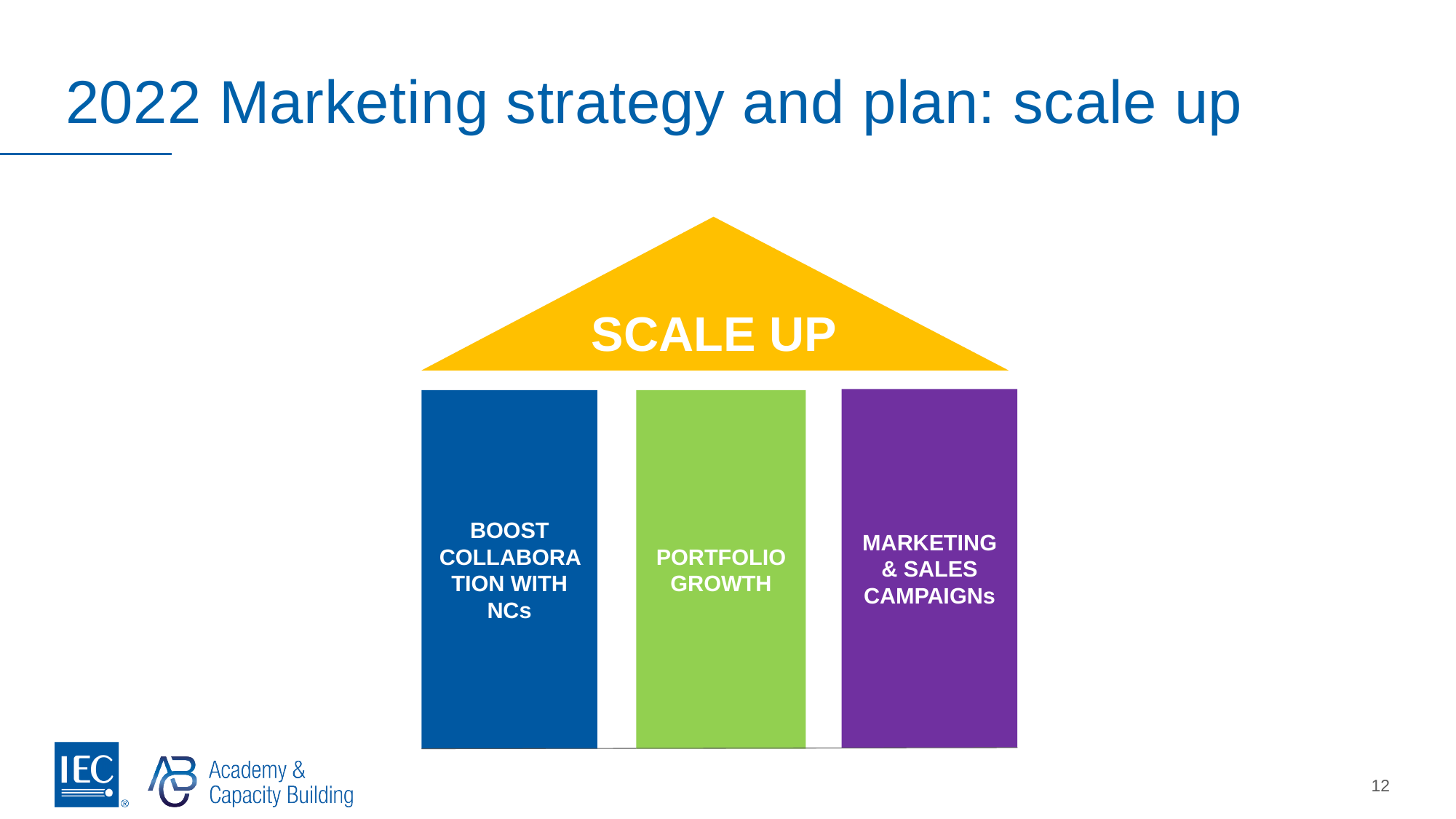

# 2022 Marketing strategy and plan: scale up
SCALE UP
MARKETING & SALES CAMPAIGNs
BOOST COLLABORATION WITH NCs
PORTFOLIO GROWTH
12